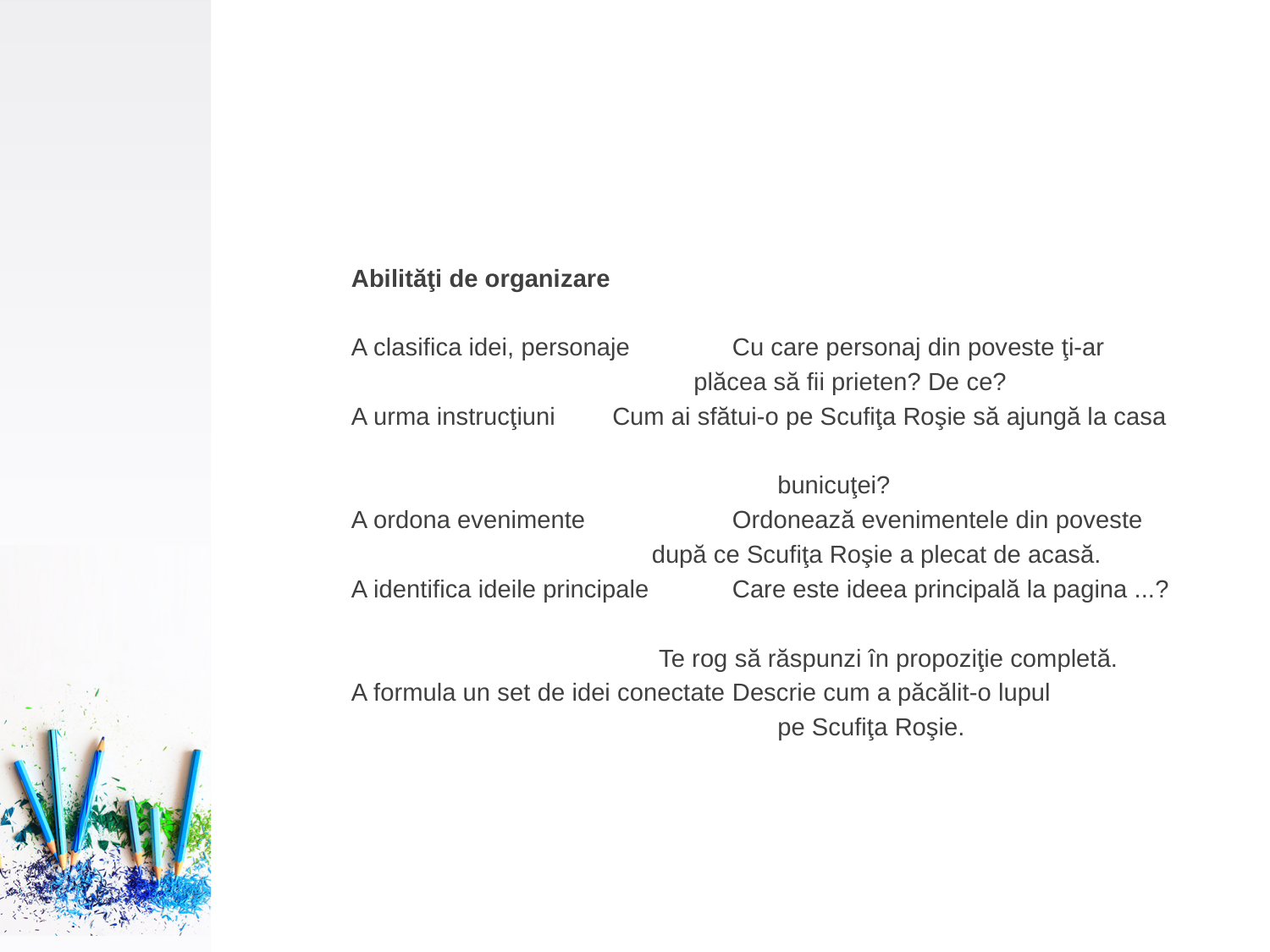

#

Abilităţi de organizare

A clasifica idei, personaje	Cu care personaj din poveste ţi-ar
                                                 plăcea să fii prieten? De ce?
A urma instrucţiuni	 Cum ai sfătui-o pe Scufiţa Roşie să ajungă la casa

                                                             bunicuţei?
A ordona evenimente		Ordonează evenimentele din poveste
                                           după ce Scufiţa Roşie a plecat de acasă.
A identifica ideile principale	Care este ideea principală la pagina ...?

                                            Te rog să răspunzi în propoziţie completă.
A formula un set de idei conectate	Descrie cum a păcălit-o lupul
                                                             pe Scufiţa Roşie.